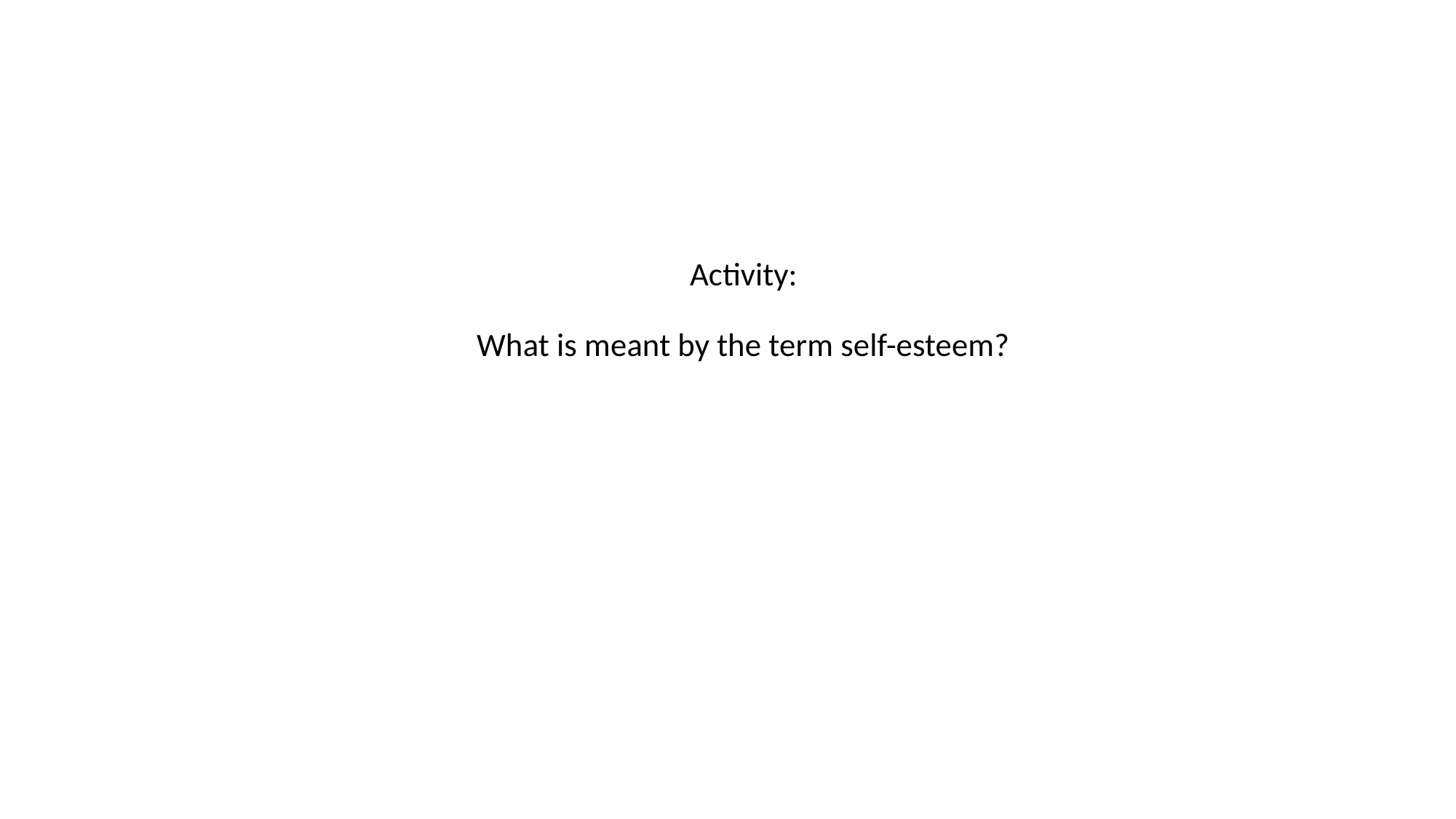

# Activity: What is meant by the term self-esteem?